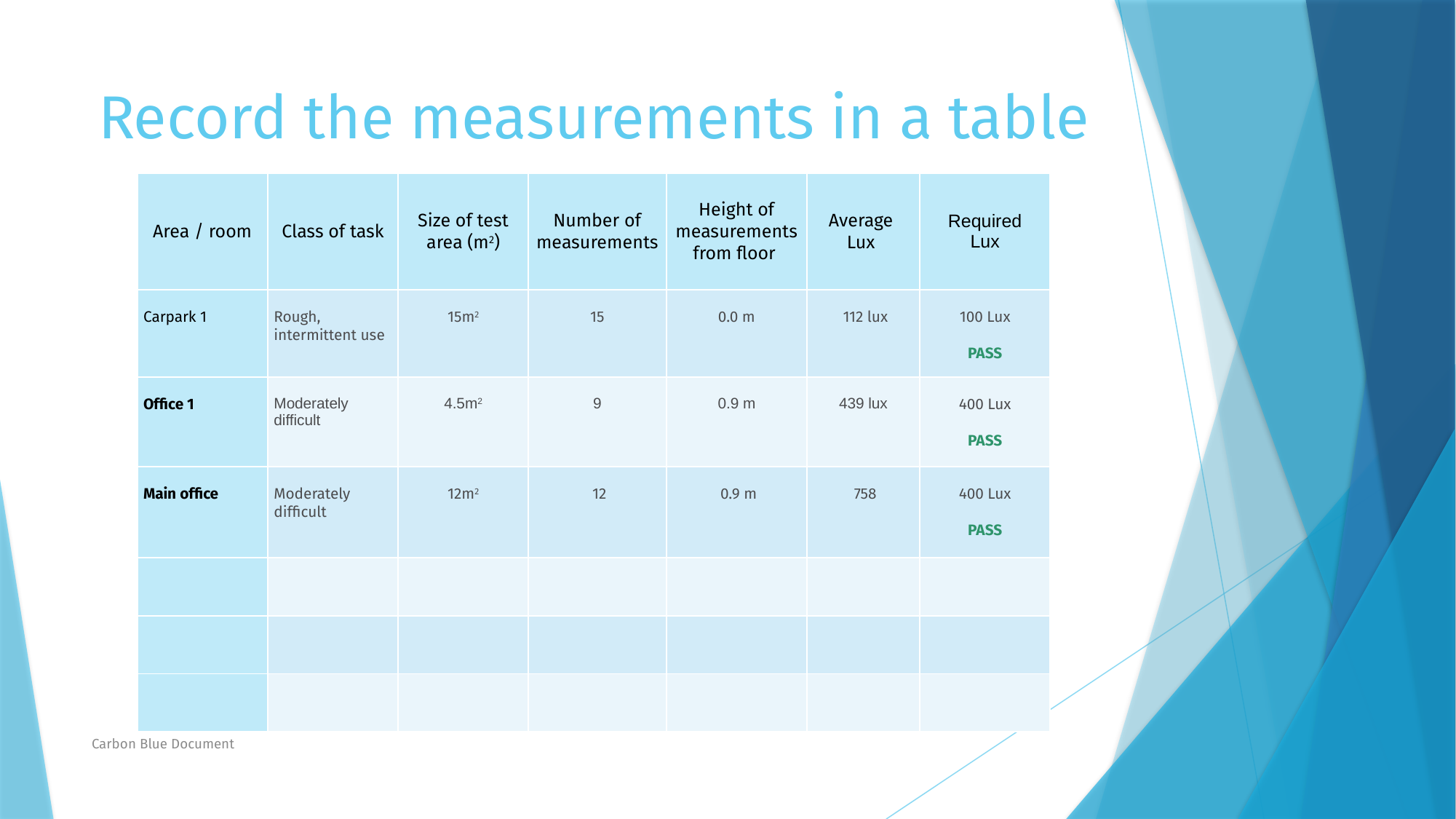

# Record the measurements in a table
| Area / room | Class of task | Size of test area (m2) | Number of measurements | Height of measurements from floor | Average Lux | Required Lux |
| --- | --- | --- | --- | --- | --- | --- |
| Carpark 1 | Rough, intermittent use | 15m2 | 15 | 0.0 m | 112 lux | 100 Lux PASS |
| Office 1 | Moderately difficult | 4.5m2 | 9 | 0.9 m | 439 lux | 400 Lux PASS |
| Main office | Moderately difficult | 12m2 | 12 | 0.9 m | 758 | 400 Lux PASS |
|  |  |  |  |  |  |  |
|  |  |  |  |  |  |  |
|  |  |  |  |  |  |  |
Carbon Blue Document